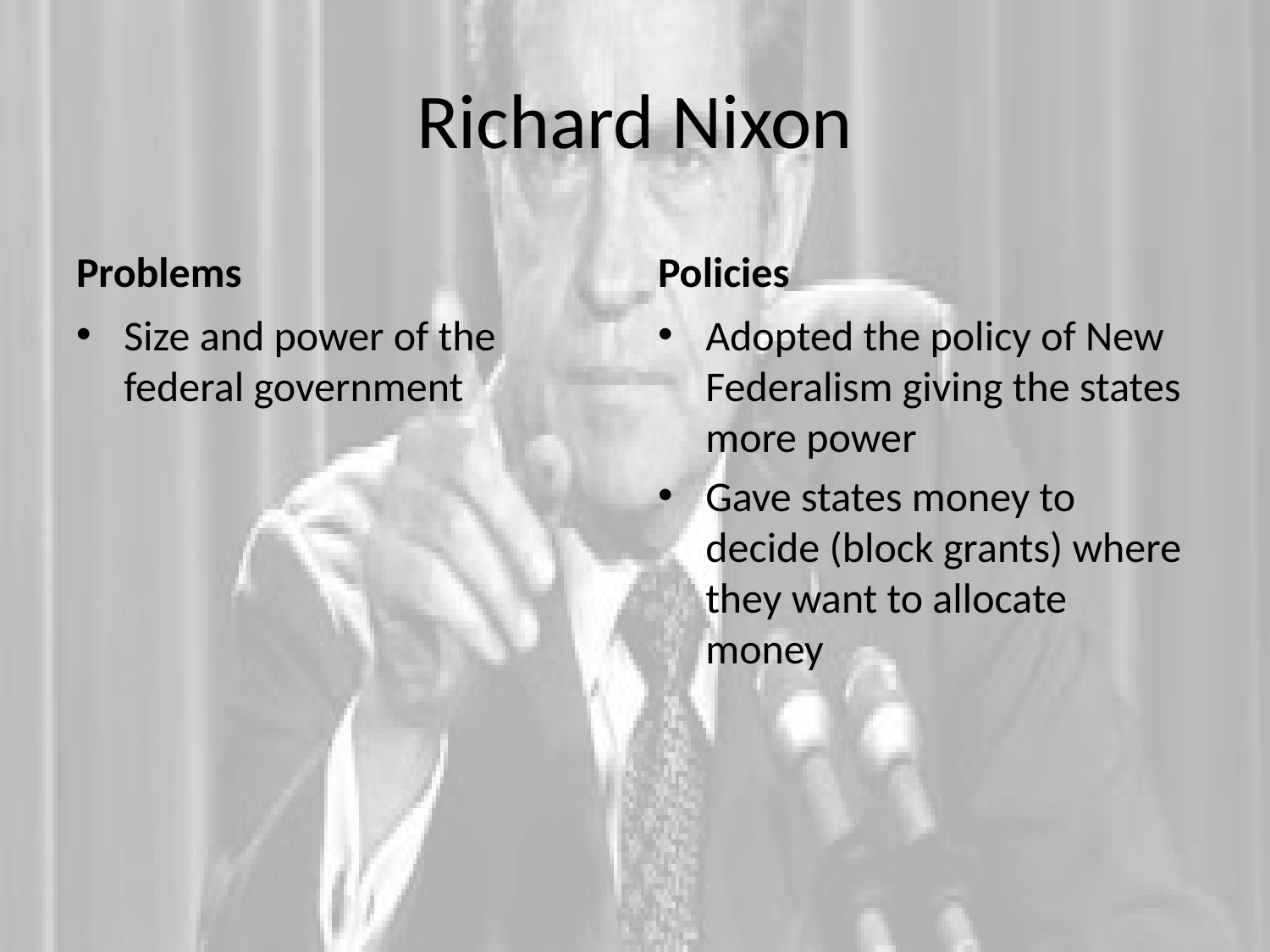

# Richard Nixon
Problems
Policies
Size and power of the federal government
Adopted the policy of New Federalism giving the states more power
Gave states money to decide (block grants) where they want to allocate money